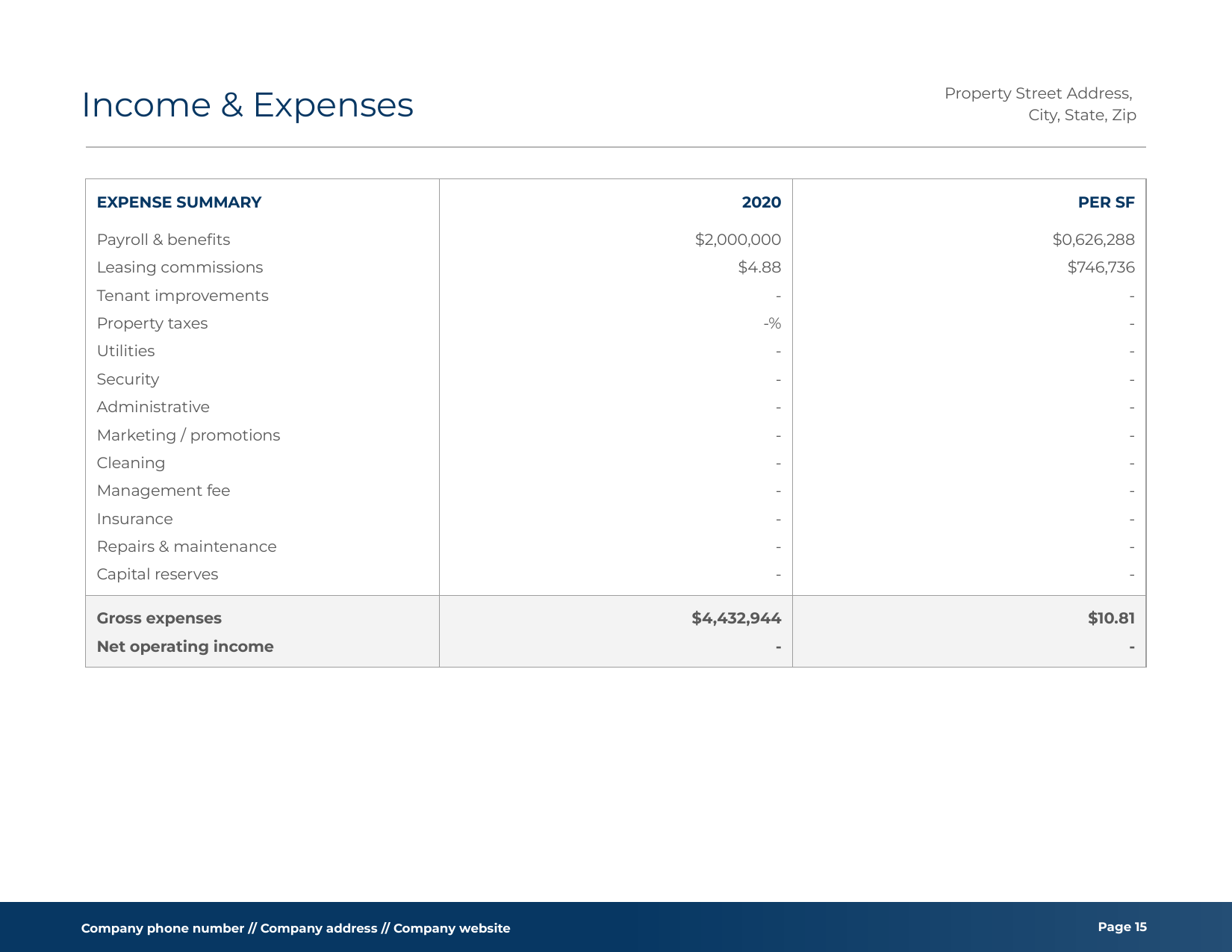

Income & Expenses
| EXPENSE SUMMARY Payroll & benefits Leasing commissions Tenant improvements Property taxes Utilities Security Administrative Marketing / promotions Cleaning Management fee Insurance Repairs & maintenance Capital reserves | 2020 $2,000,000 $4.88 - -% - - - - - - - - - | PER SF $0,626,288 $746,736 - - - - - - - - - - - |
| --- | --- | --- |
| Gross expenses Net operating income | $4,432,944 - | $10.81 - |
Page 15